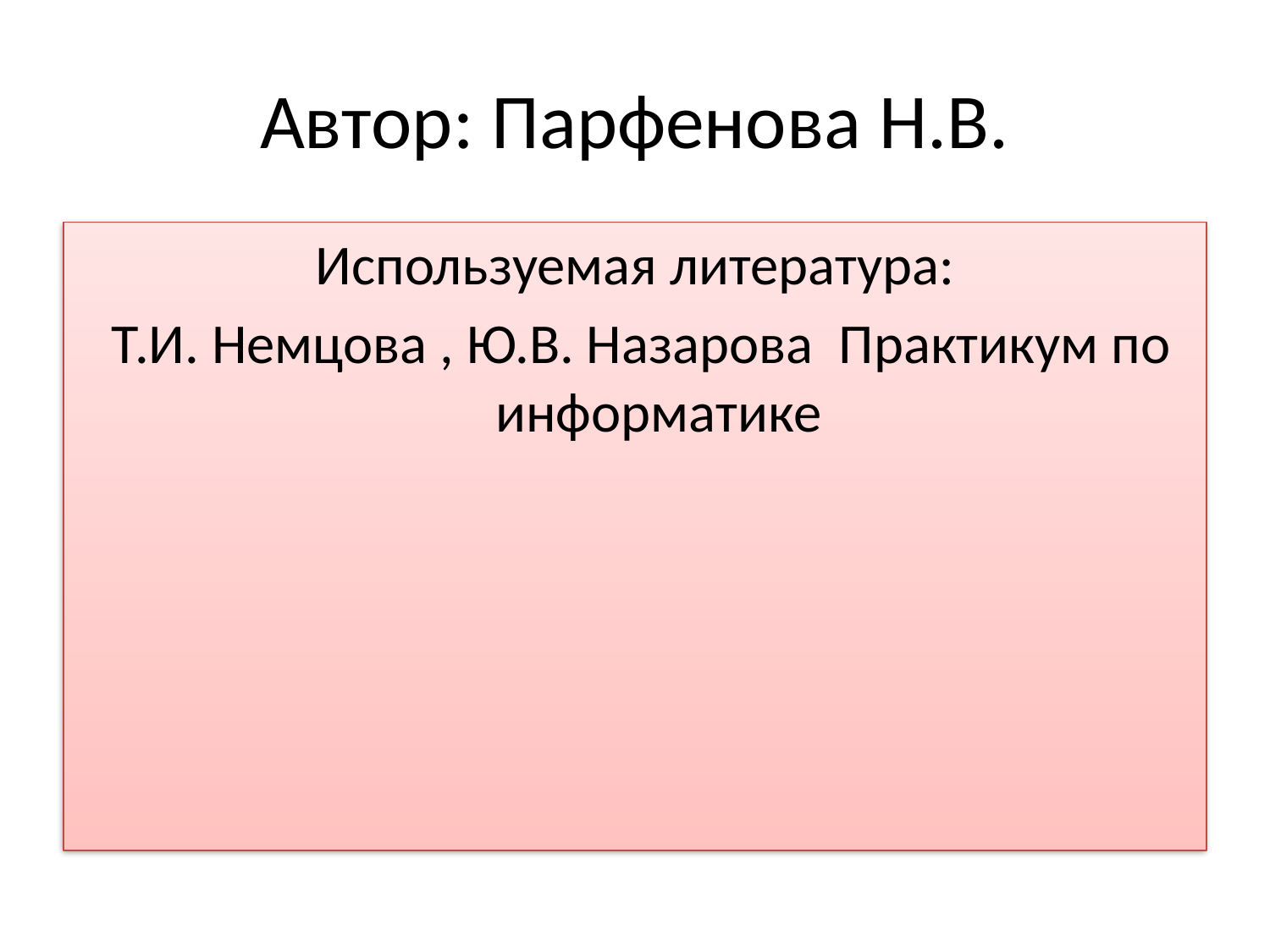

# Автор: Парфенова Н.В.
Используемая литература:
 Т.И. Немцова , Ю.В. Назарова  Практикум по информатике